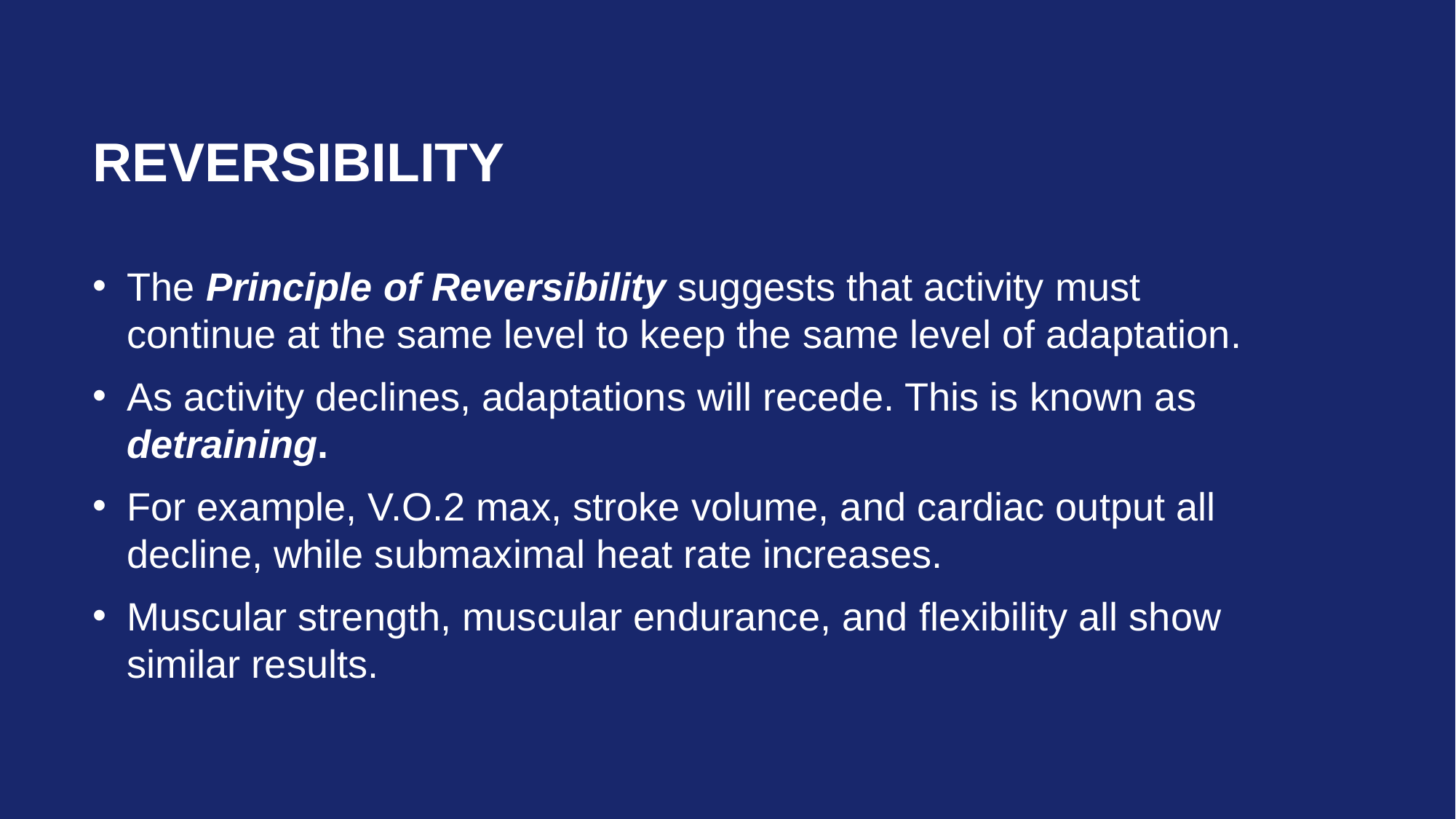

# Reversibility
The Principle of Reversibility suggests that activity must continue at the same level to keep the same level of adaptation.
As activity declines, adaptations will recede. This is known as detraining.
For example, V.O.2 max, stroke volume, and cardiac output all decline, while submaximal heat rate increases.
Muscular strength, muscular endurance, and flexibility all show similar results.